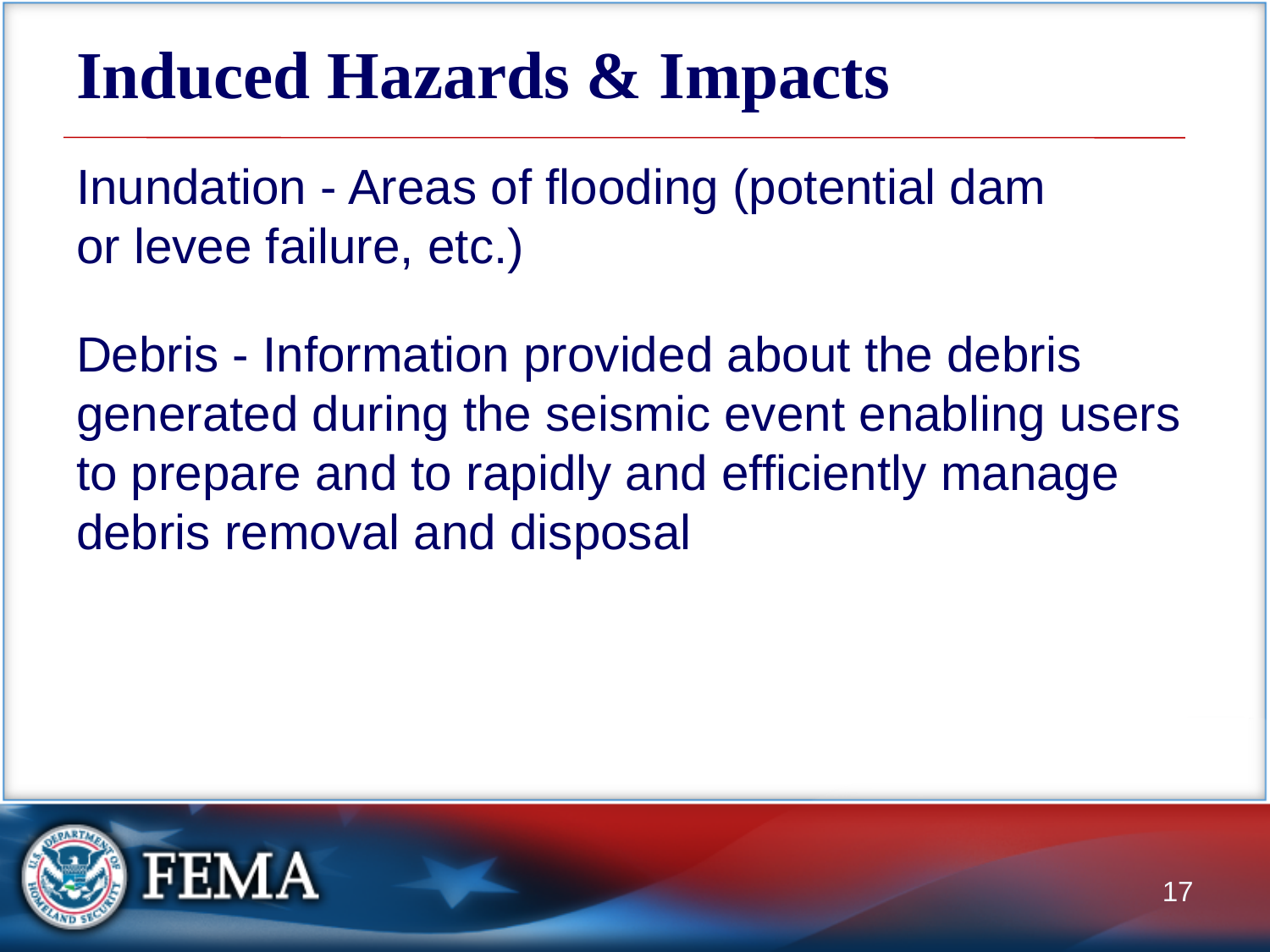

# Induced Hazards & Impacts
Inundation - Areas of flooding (potential dam or levee failure, etc.)
Debris - Information provided about the debris generated during the seismic event enabling users to prepare and to rapidly and efficiently manage debris removal and disposal
17